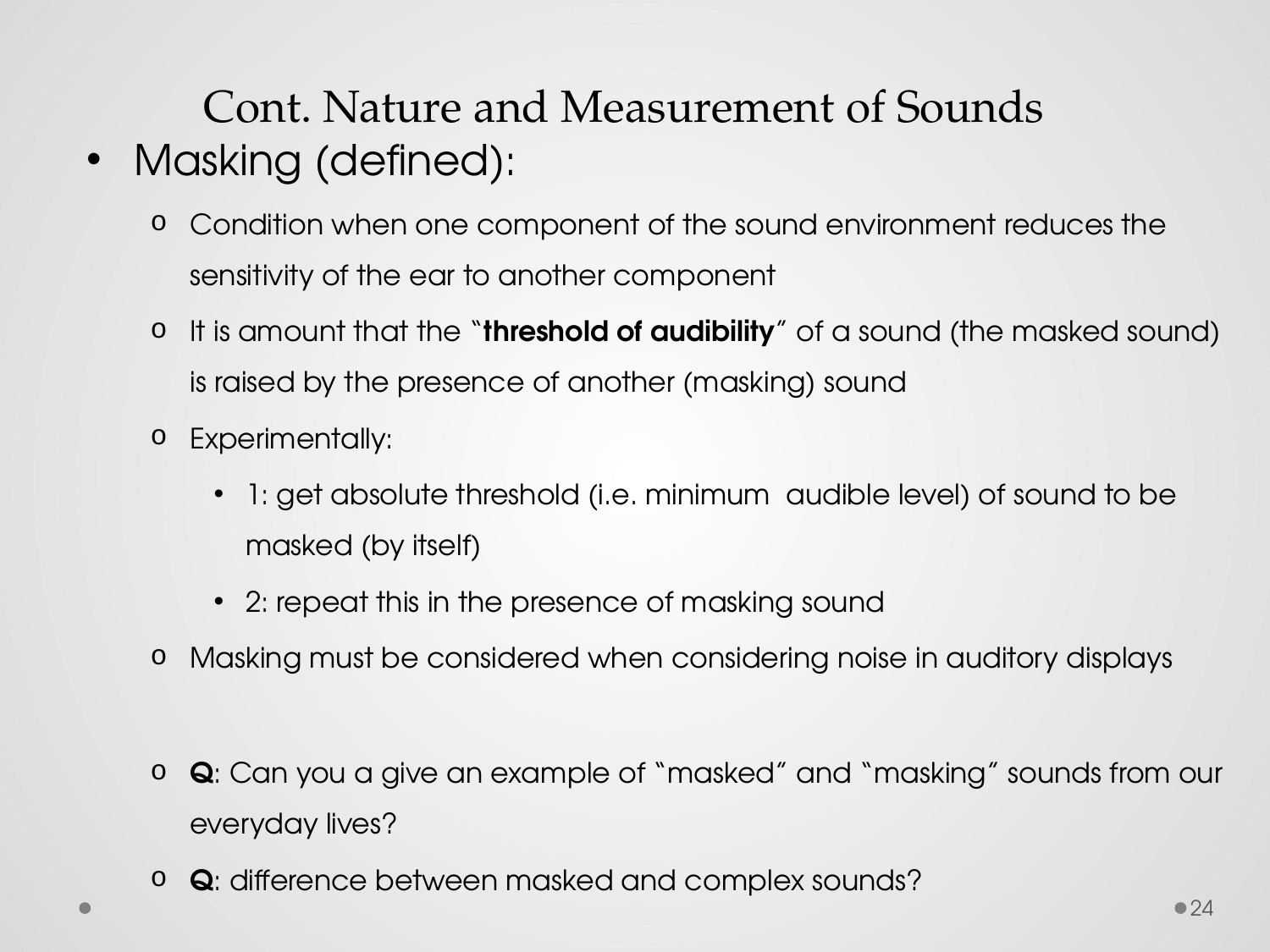

# Cont. Nature and Measurement of Sounds

Masking (defined):
Condition when one component of the sound environment reduces the sensitivity of the ear to another component
It is amount that the “threshold of audibility” of a sound (the masked sound) is raised by the presence of another (masking) sound
Experimentally:
1: get absolute threshold (i.e. minimum  audible level) of sound to be masked (by itself)
2: repeat this in the presence of masking sound
Masking must be considered when considering noise in auditory displays

Q: Can you a give an example of “masked” and “masking” sounds from our everyday lives?
Q: difference between masked and complex sounds?

24